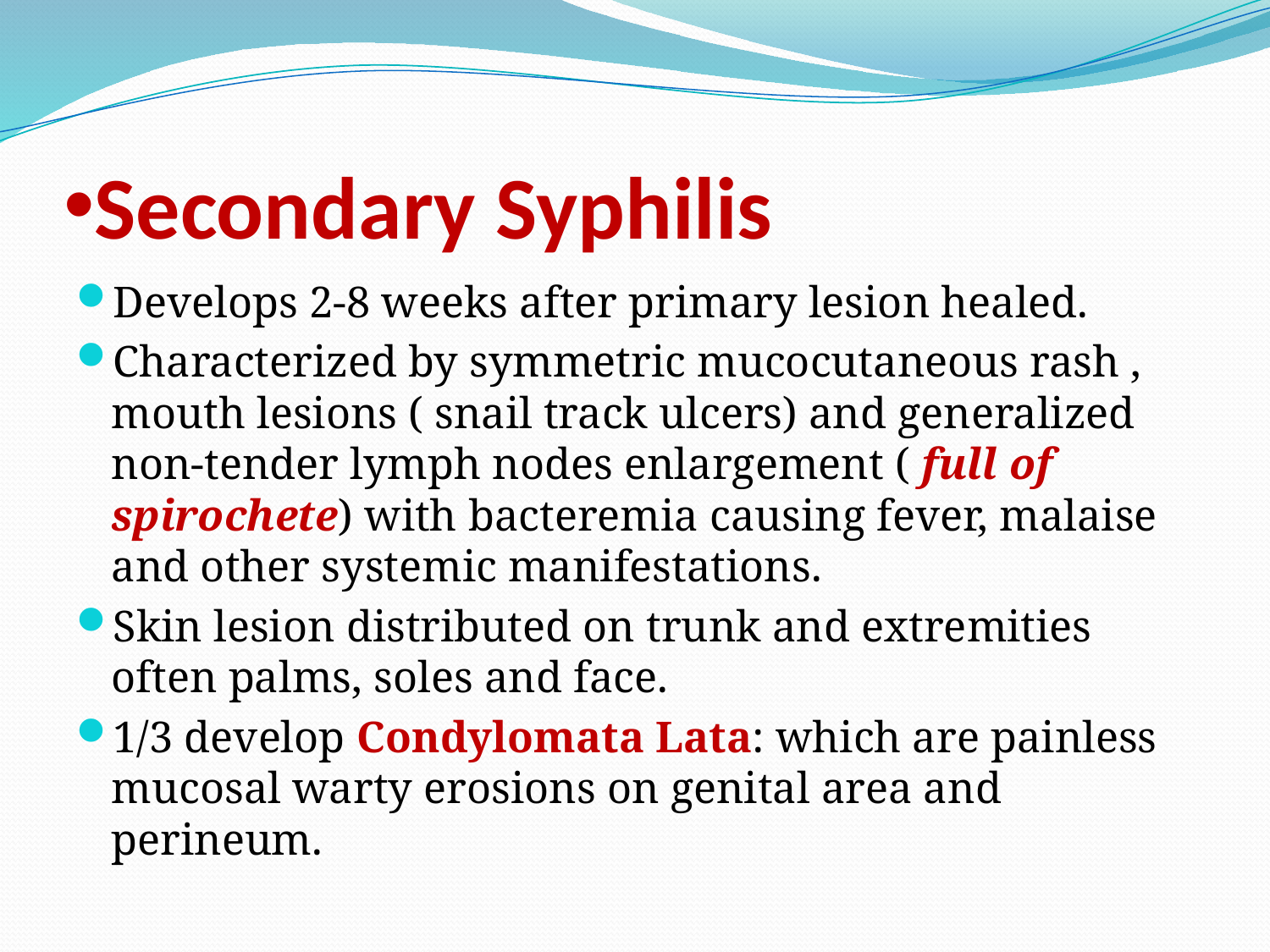

# Secondary Syphilis
Develops 2-8 weeks after primary lesion healed.
Characterized by symmetric mucocutaneous rash , mouth lesions ( snail track ulcers) and generalized non-tender lymph nodes enlargement ( full of spirochete) with bacteremia causing fever, malaise and other systemic manifestations.
Skin lesion distributed on trunk and extremities often palms, soles and face.
1/3 develop Condylomata Lata: which are painless mucosal warty erosions on genital area and perineum.